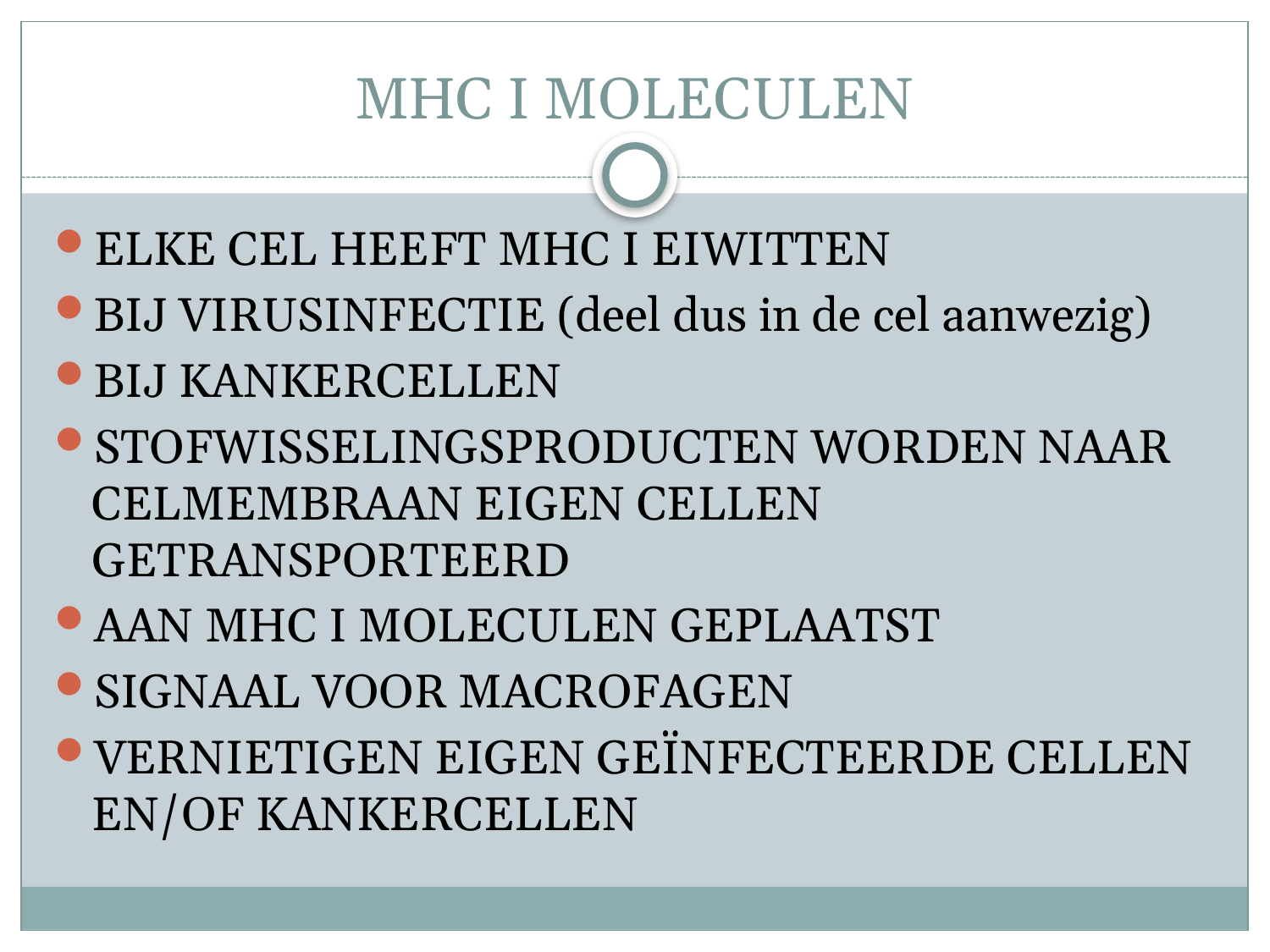

# MHC I MOLECULEN
ELKE CEL HEEFT MHC I EIWITTEN
BIJ VIRUSINFECTIE (deel dus in de cel aanwezig)
BIJ KANKERCELLEN
STOFWISSELINGSPRODUCTEN WORDEN NAAR CELMEMBRAAN EIGEN CELLEN GETRANSPORTEERD
AAN MHC I MOLECULEN GEPLAATST
SIGNAAL VOOR MACROFAGEN
VERNIETIGEN EIGEN GEÏNFECTEERDE CELLEN EN/OF KANKERCELLEN